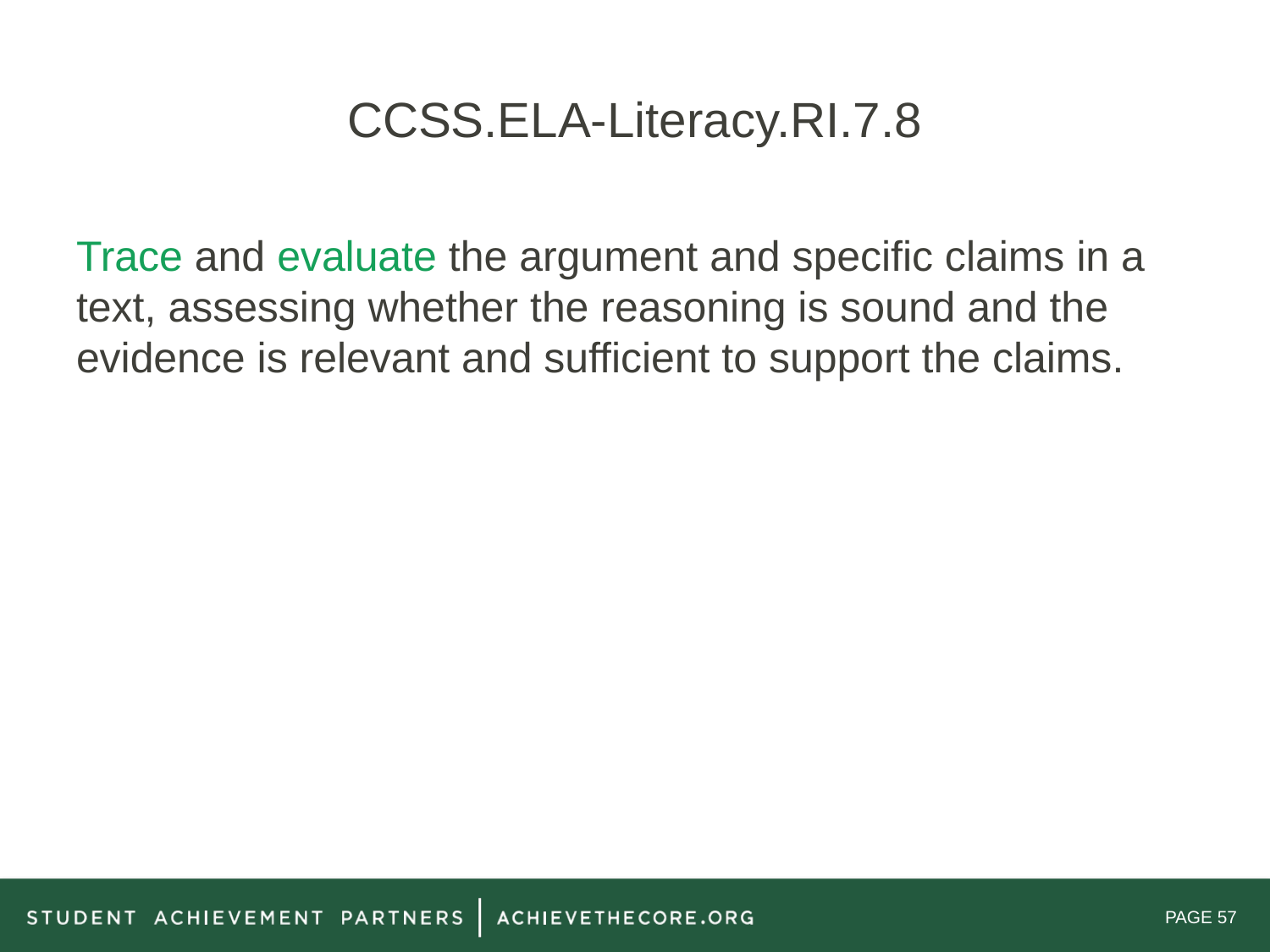

# CCSS.ELA-Literacy.RI.7.8
Trace and evaluate the argument and specific claims in a text, assessing whether the reasoning is sound and the evidence is relevant and sufficient to support the claims.